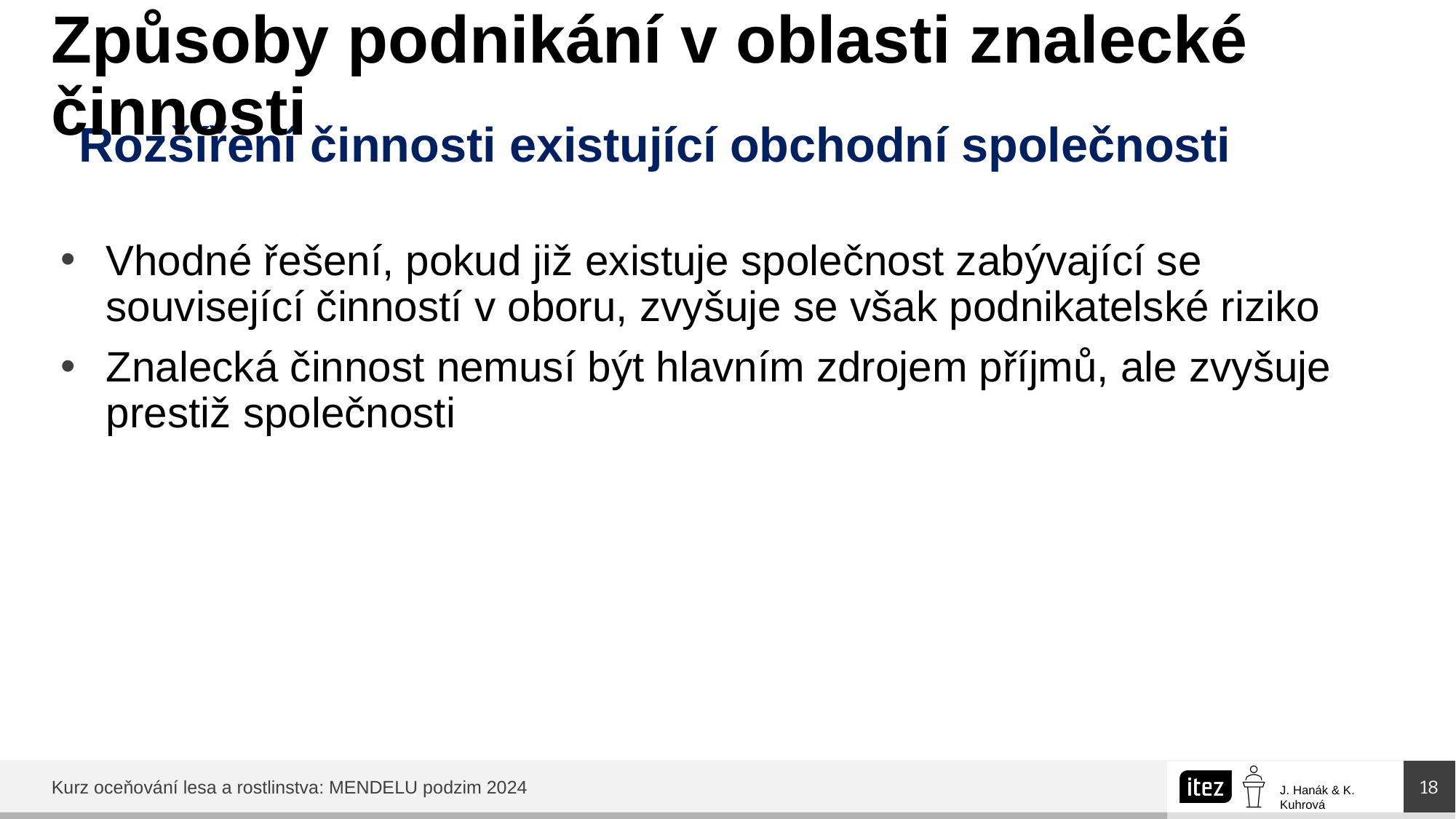

# Způsoby podnikání v oblasti znalecké činnosti
Rozšíření činnosti existující obchodní společnosti
Vhodné řešení, pokud již existuje společnost zabývající se související činností v oboru, zvyšuje se však podnikatelské riziko
Znalecká činnost nemusí být hlavním zdrojem příjmů, ale zvyšuje prestiž společnosti
18
Kurz oceňování lesa a rostlinstva: MENDELU podzim 2024